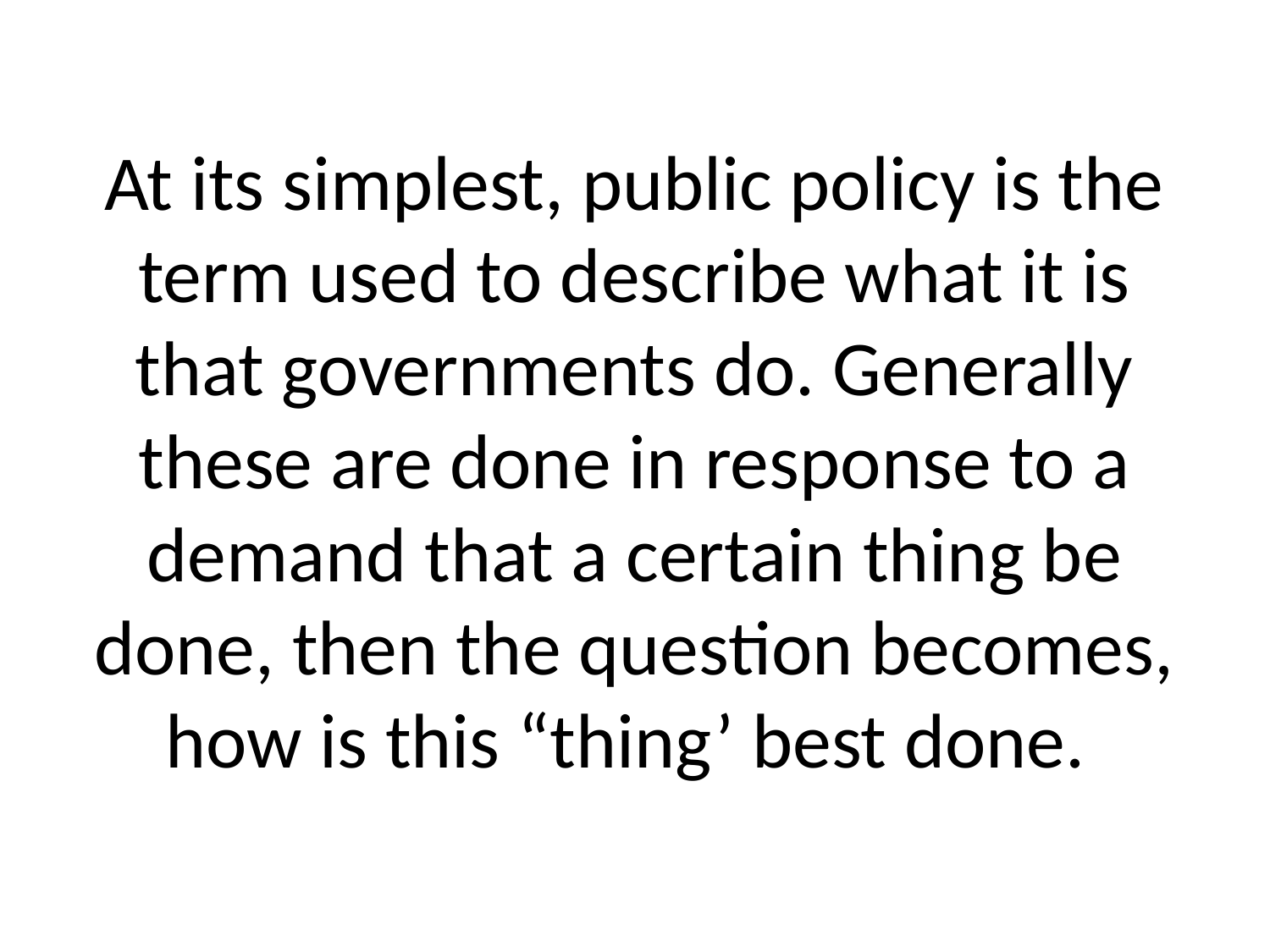

# At its simplest, public policy is the term used to describe what it is that governments do. Generally these are done in response to a demand that a certain thing be done, then the question becomes, how is this “thing’ best done.